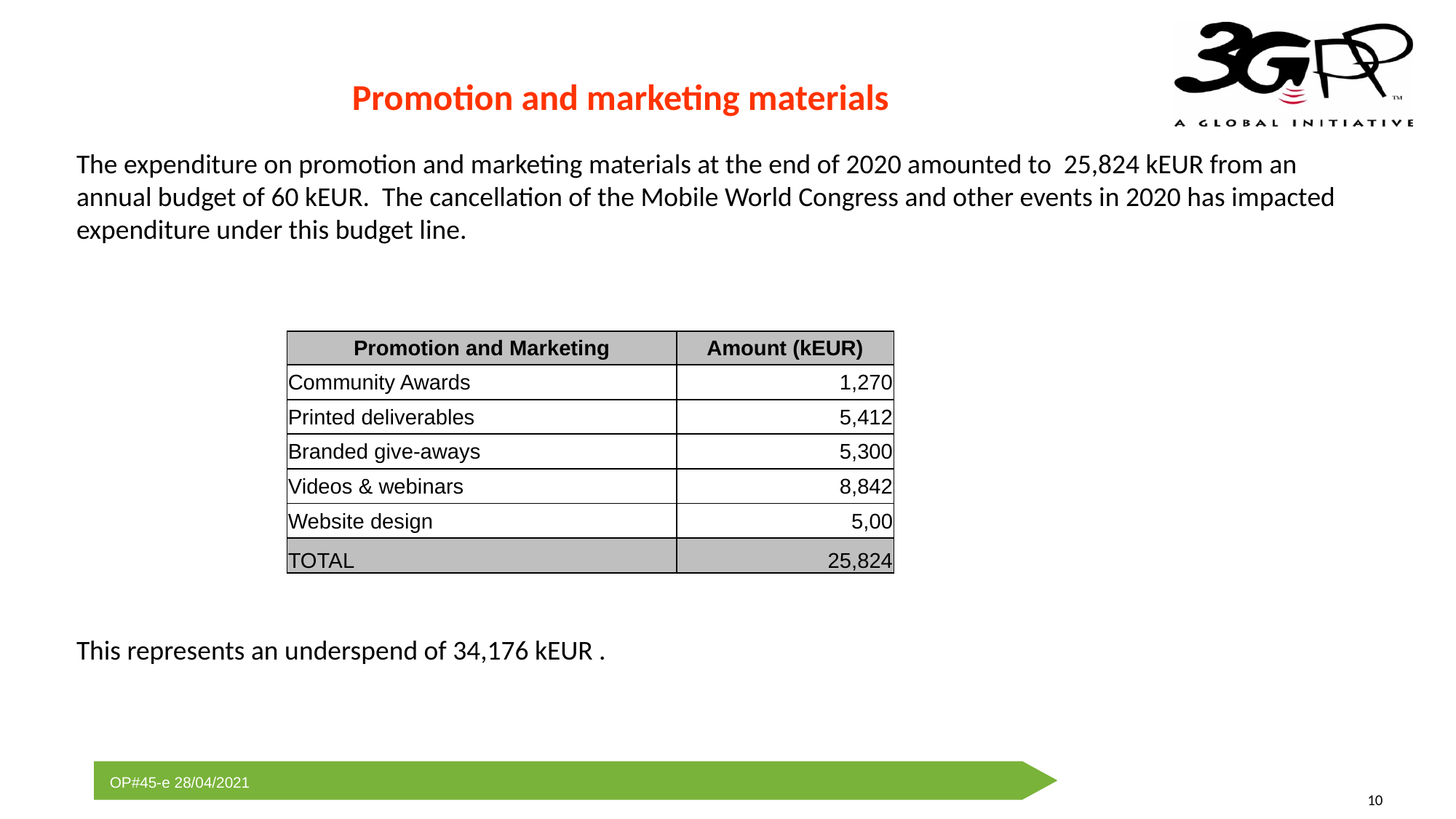

# Promotion and marketing materials
The expenditure on promotion and marketing materials at the end of 2020 amounted to  25,824 kEUR from an annual budget of 60 kEUR.  The cancellation of the Mobile World Congress and other events in 2020 has impacted expenditure under this budget line.

This represents an underspend of 34,176 kEUR .

| Promotion and Marketing | Amount (kEUR) |
| --- | --- |
| Community Awards | 1,270 |
| Printed deliverables | 5,412 |
| Branded give-aways | 5,300 |
| Videos & webinars | 8,842 |
| Website design | 5,00 |
| TOTAL | 25,824 |